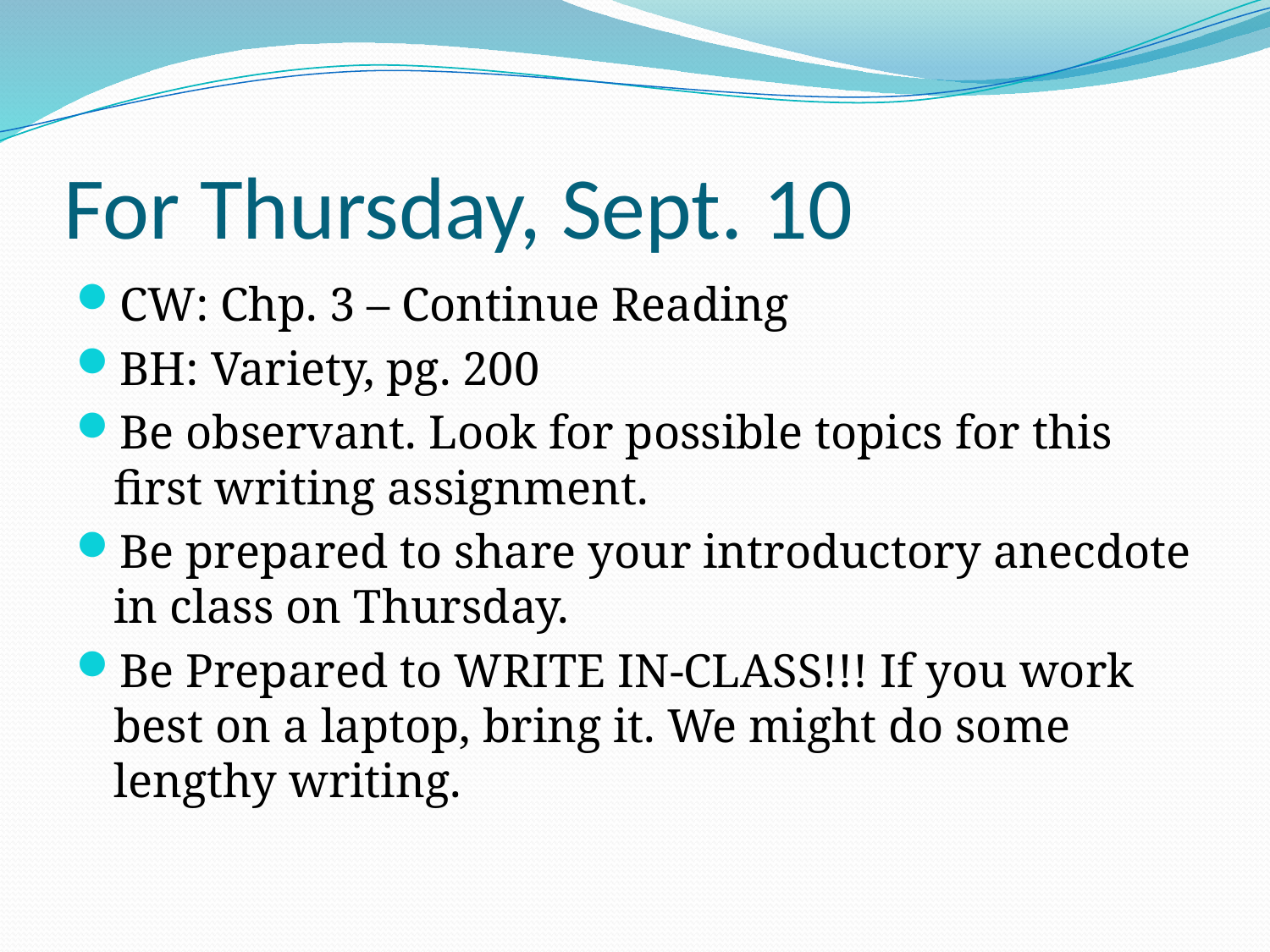

# For Thursday, Sept. 10
CW: Chp. 3 – Continue Reading
BH: Variety, pg. 200
Be observant. Look for possible topics for this first writing assignment.
Be prepared to share your introductory anecdote in class on Thursday.
Be Prepared to WRITE IN-CLASS!!! If you work best on a laptop, bring it. We might do some lengthy writing.